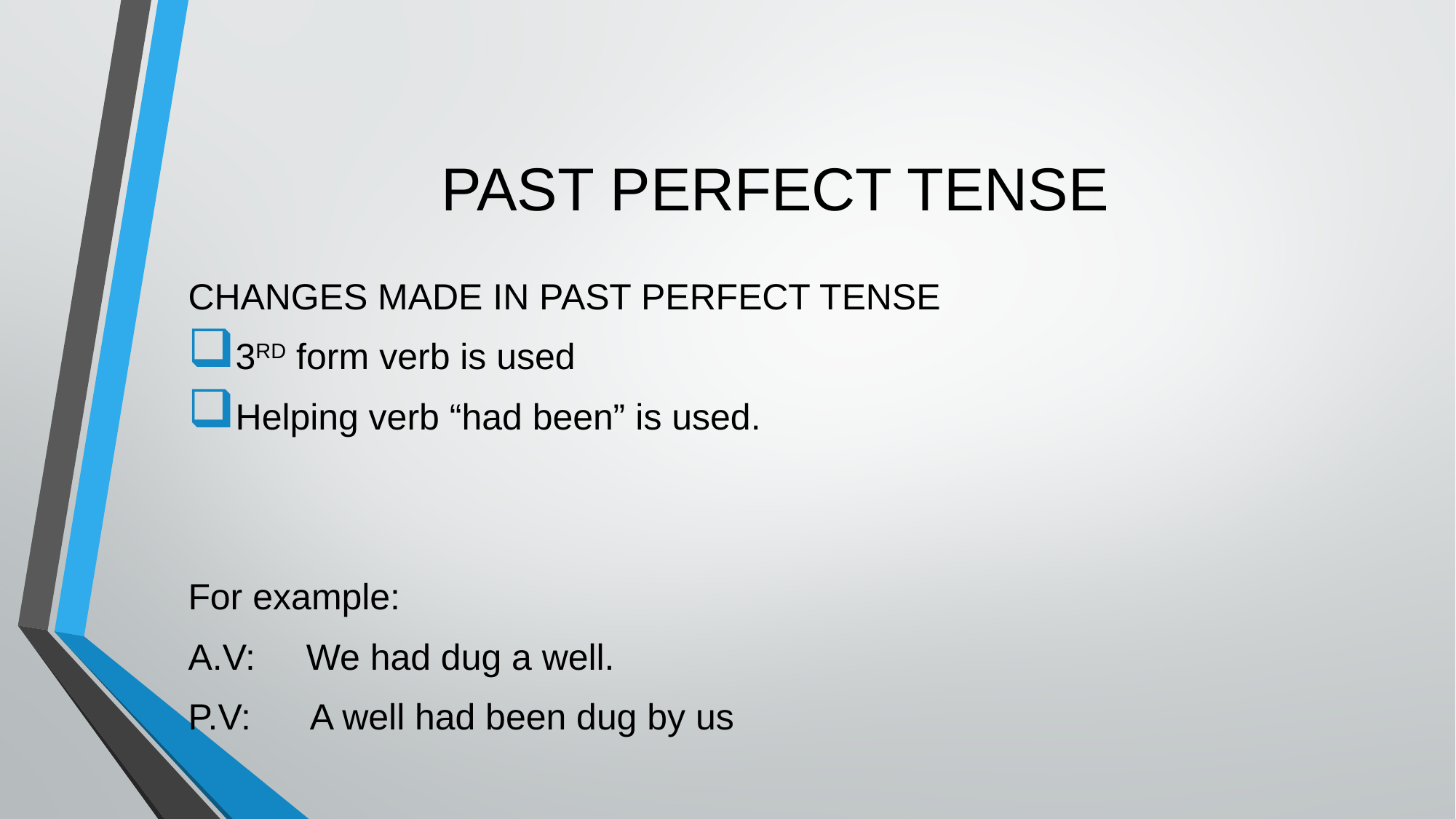

# PAST PERFECT TENSE
CHANGES MADE IN PAST PERFECT TENSE
3RD form verb is used
Helping verb “had been” is used.

For example:
A.V:     We had dug a well.
P.V:      A well had been dug by us